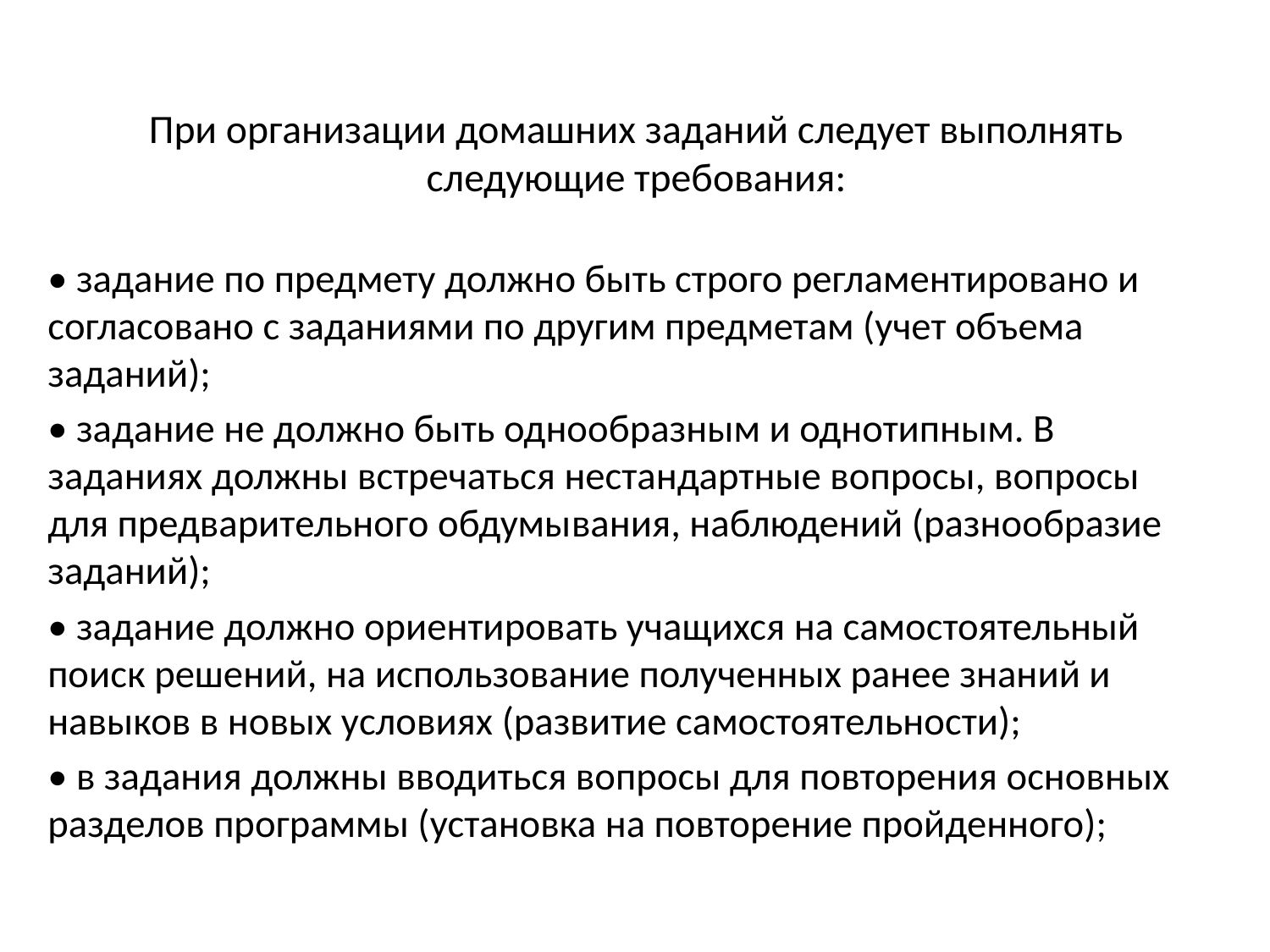

# При организации домашних заданий следует выполнять следующие требования:
• задание по предмету должно быть строго регламентировано и согласовано с заданиями по другим предметам (учет объема заданий);
• задание не должно быть однообразным и однотипным. В заданиях должны встречаться нестандартные вопросы, вопросы для предварительного обдумы­вания, наблюдений (разнообразие заданий);
• задание должно ориентировать учащихся на самостоятельный поиск реше­ний, на использование полученных ранее знаний и навыков в новых условиях (развитие самостоятельности);
• в задания должны вводиться вопросы для повторения основных разделов программы (установка на повторение пройденного);